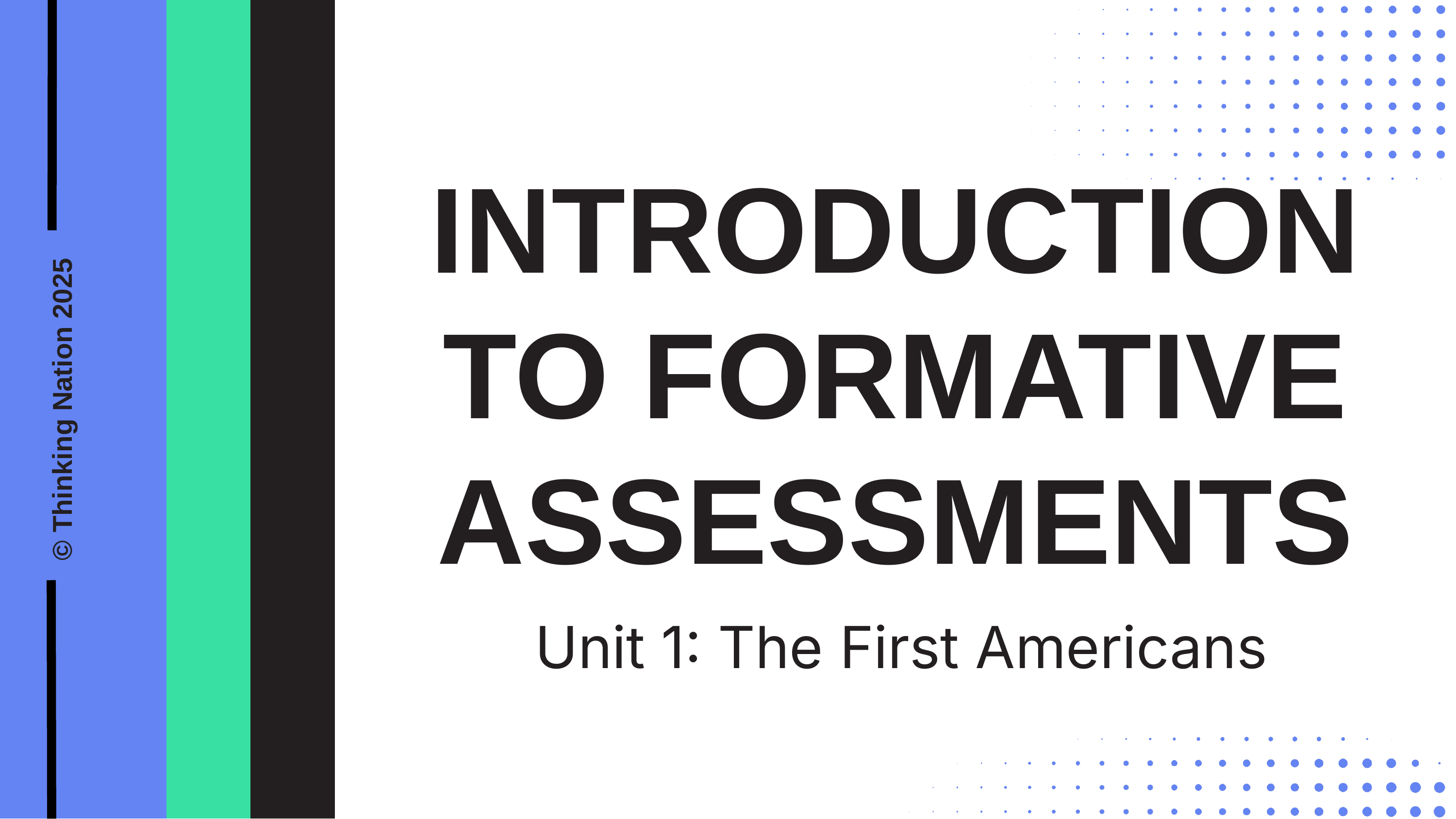

INTRODUCTION
TO FORMATIVE ASSESSMENTS
© Thinking Nation 2025
Unit 1: The First Americans